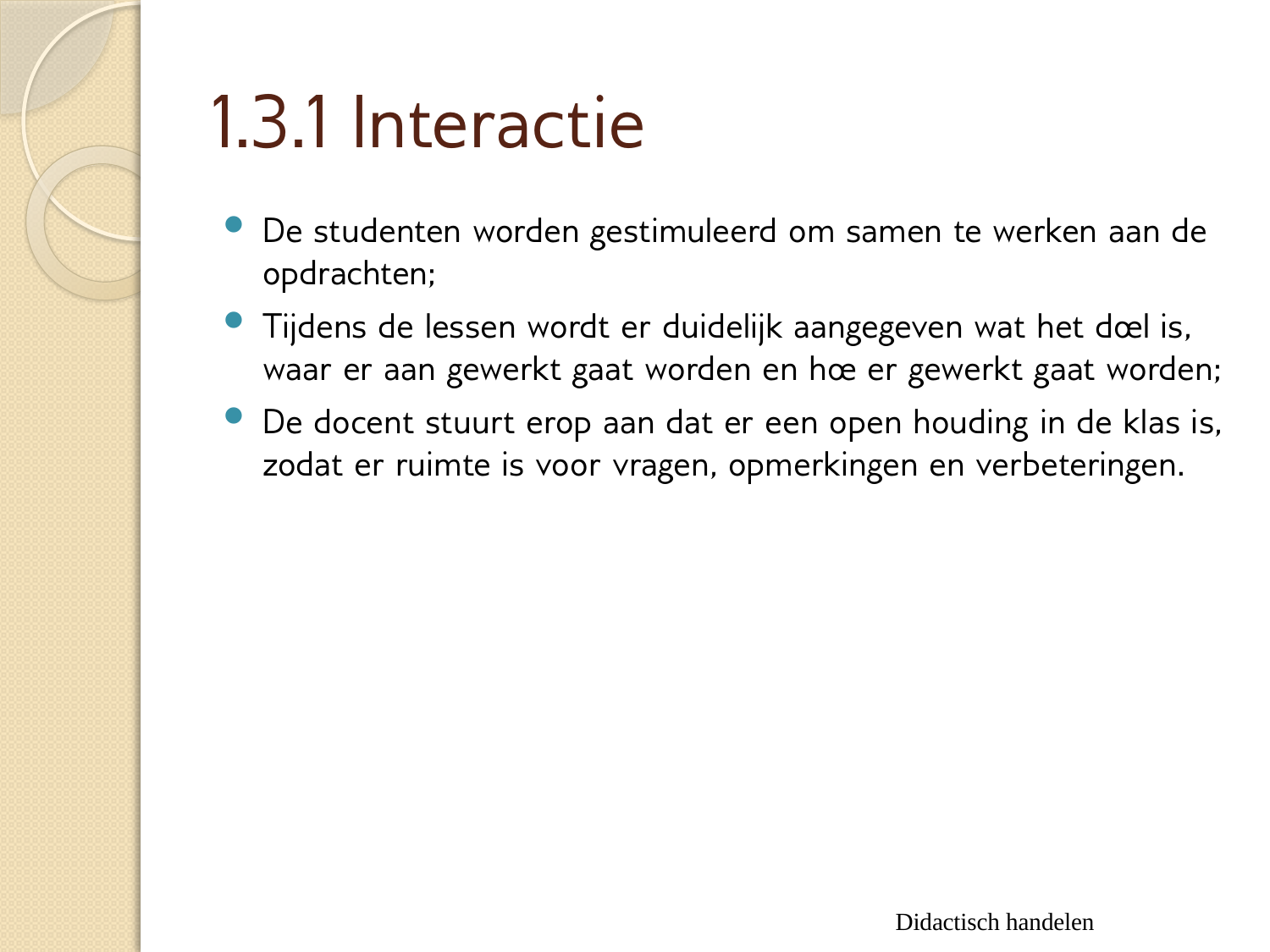

# 1.3.1 Interactie
De studenten worden gestimuleerd om samen te werken aan de opdrachten;
Tijdens de lessen wordt er duidelijk aangegeven wat het doel is, waar er aan gewerkt gaat worden en hoe er gewerkt gaat worden;
De docent stuurt erop aan dat er een open houding in de klas is, zodat er ruimte is voor vragen, opmerkingen en verbeteringen.
Didactisch handelen